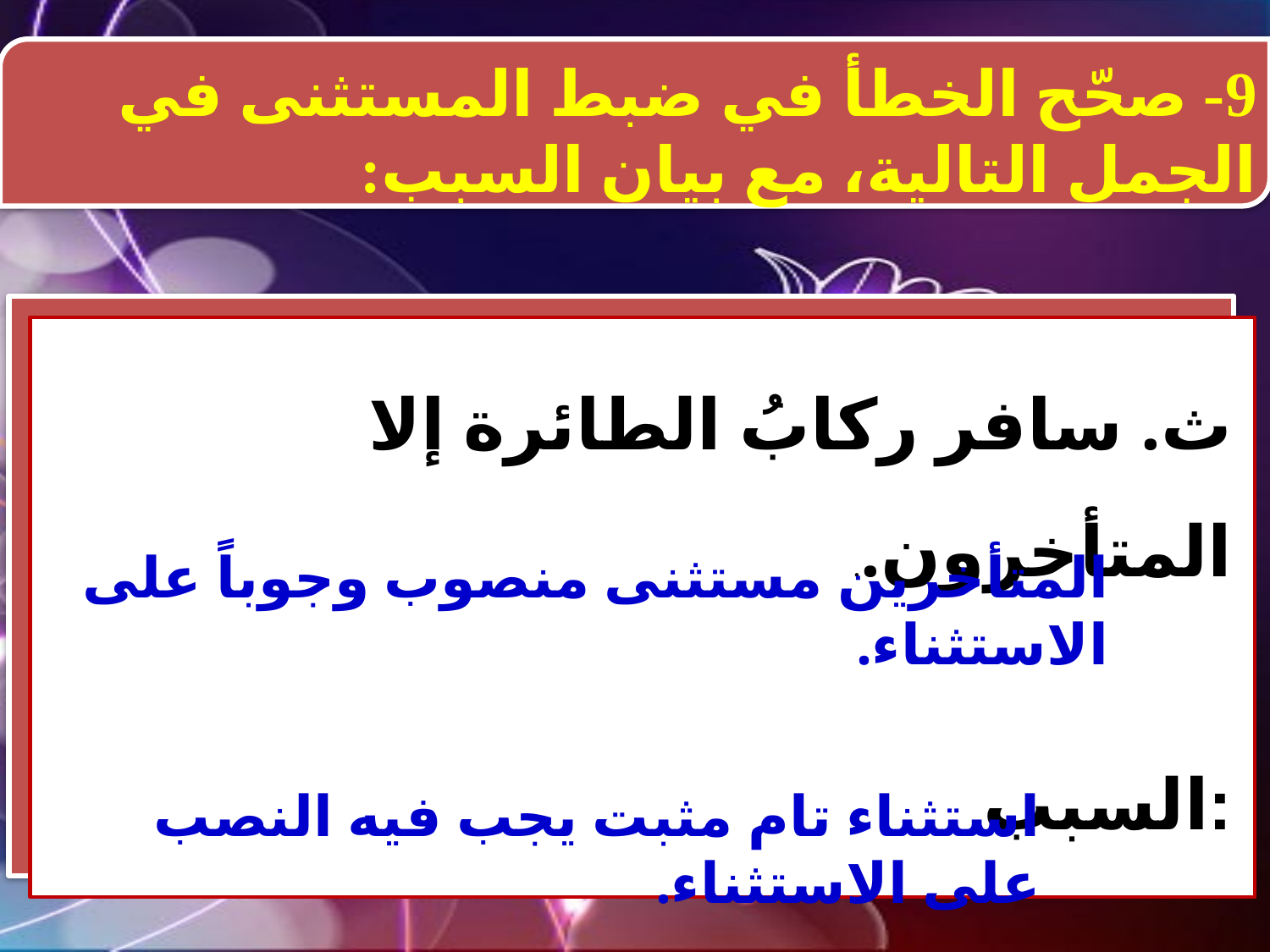

9- صحّح الخطأ في ضبط المستثنى في الجمل التالية، مع بيان السبب:

ث. سافر ركابُ الطائرة إلا المتأخرون..

السبب:
المتأخرين مستثنى منصوب وجوباً على الاستثناء.
استثناء تام مثبت يجب فيه النصب على الاستثناء.